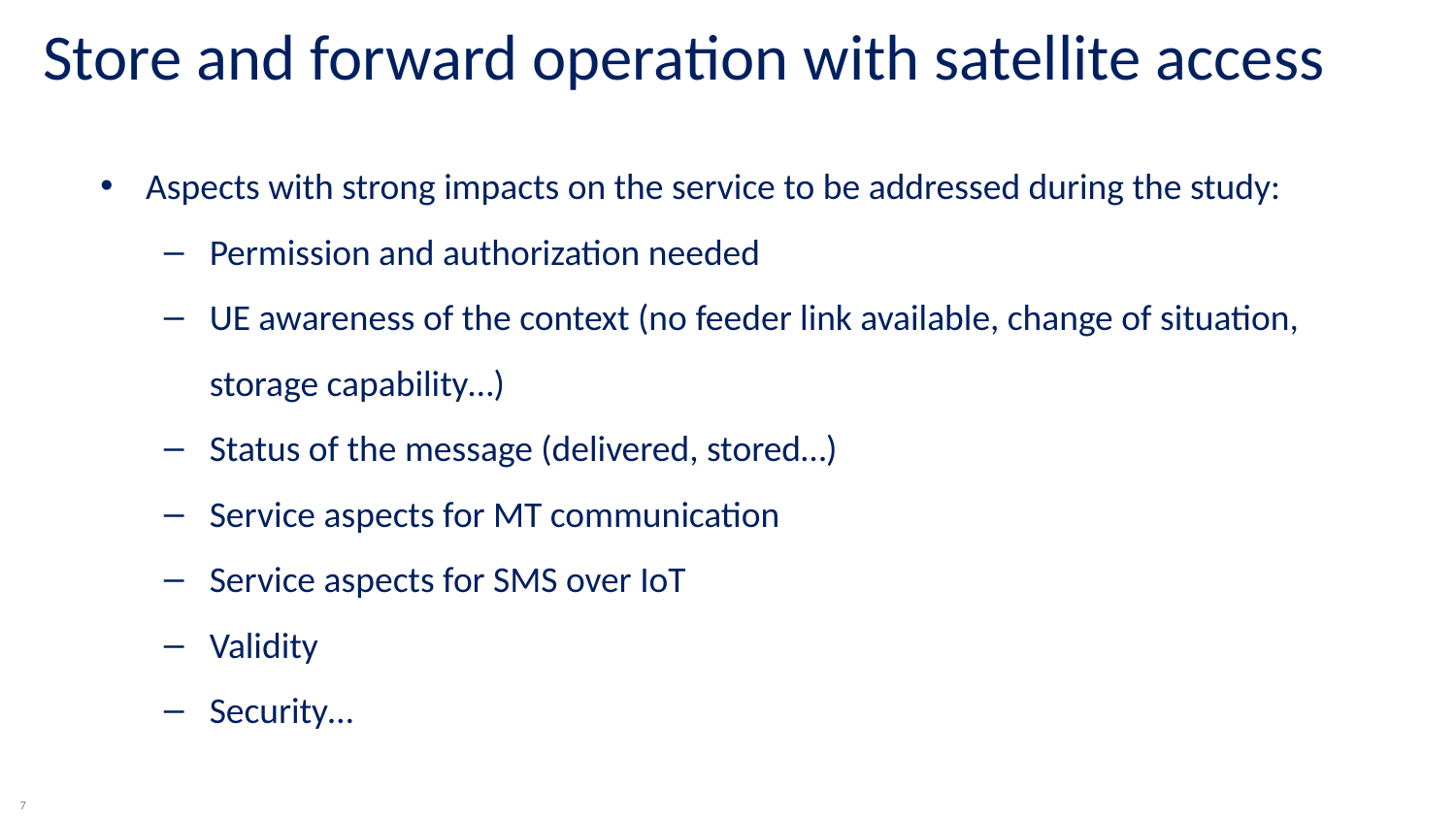

Store and forward operation with satellite access

Aspects with strong impacts on the service to be addressed during the study:
Permission and authorization needed
UE awareness of the context (no feeder link available, change of situation, storage capability…)
Status of the message (delivered, stored…)
Service aspects for MT communication
Service aspects for SMS over IoT
Validity
Security…